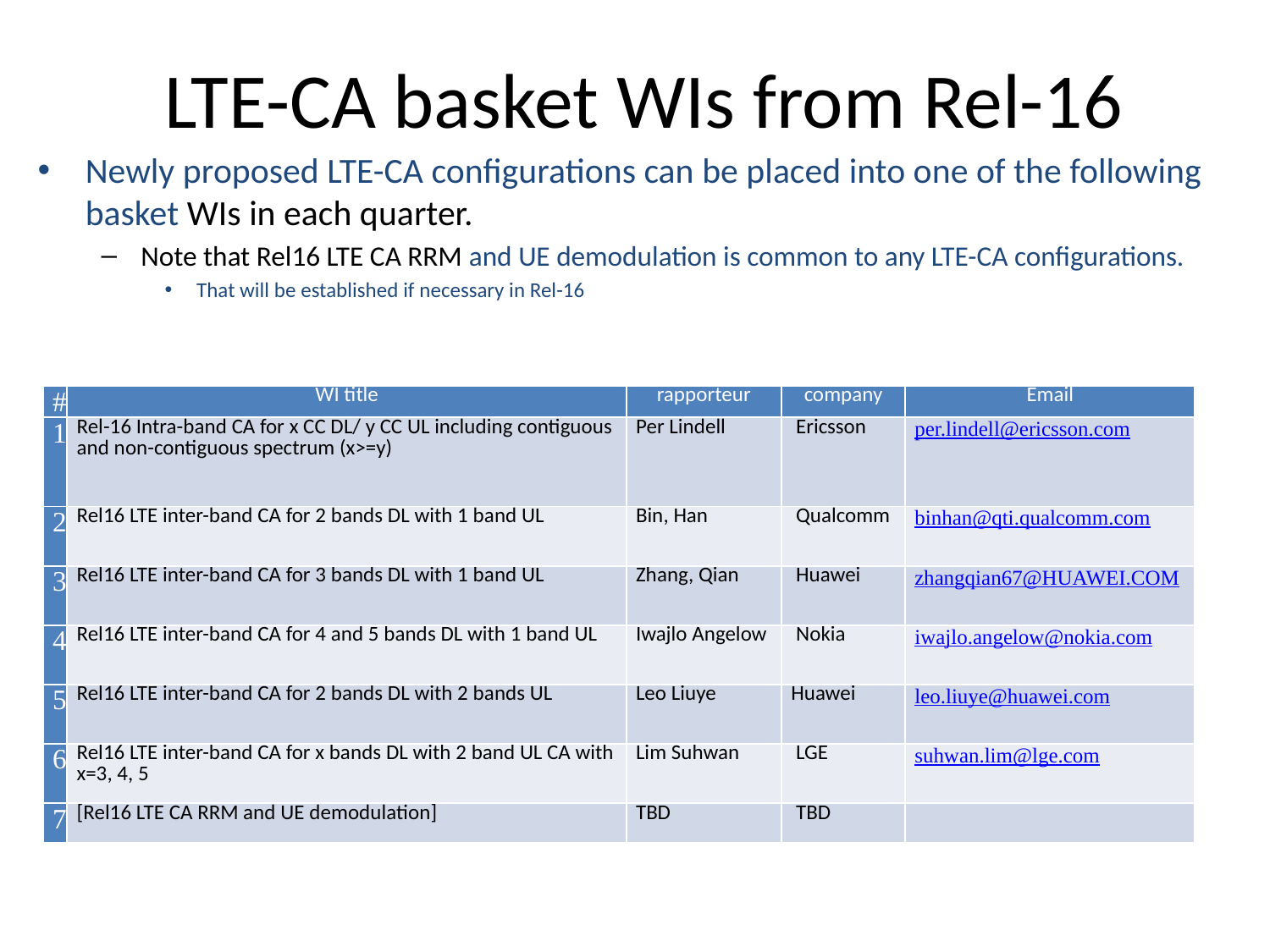

# LTE-CA basket WIs from Rel-16
Newly proposed LTE-CA configurations can be placed into one of the following basket WIs in each quarter.
Note that Rel16 LTE CA RRM and UE demodulation is common to any LTE-CA configurations.
That will be established if necessary in Rel-16

| # | WI title | rapporteur | company | Email |
| --- | --- | --- | --- | --- |
| 1 | Rel-16 Intra-band CA for x CC DL/ y CC UL including contiguous and non-contiguous spectrum (x>=y) | Per Lindell | Ericsson | per.lindell@ericsson.com |
| 2 | Rel16 LTE inter-band CA for 2 bands DL with 1 band UL | Bin, Han | Qualcomm | binhan@qti.qualcomm.com |
| 3 | Rel16 LTE inter-band CA for 3 bands DL with 1 band UL | Zhang, Qian | Huawei | zhangqian67@HUAWEI.COM |
| 4 | Rel16 LTE inter-band CA for 4 and 5 bands DL with 1 band UL | Iwajlo Angelow | Nokia | iwajlo.angelow@nokia.com |
| 5 | Rel16 LTE inter-band CA for 2 bands DL with 2 bands UL | Leo Liuye | Huawei | leo.liuye@huawei.com |
| 6 | Rel16 LTE inter-band CA for x bands DL with 2 band UL CA with x=3, 4, 5 | Lim Suhwan | LGE | suhwan.lim@lge.com |
| 7 | [Rel16 LTE CA RRM and UE demodulation] | TBD | TBD |  |